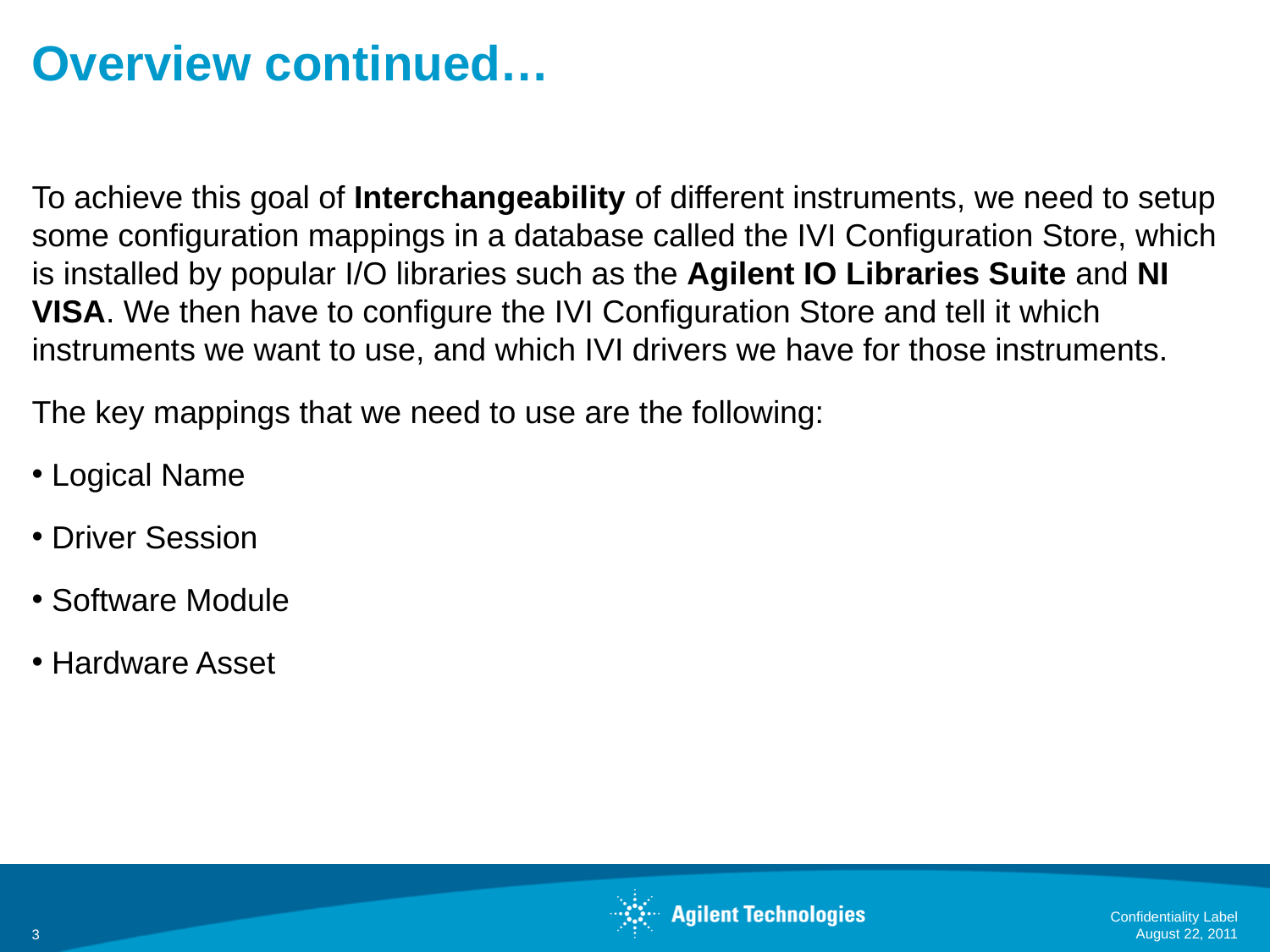

# Overview continued…
To achieve this goal of Interchangeability of different instruments, we need to setup some configuration mappings in a database called the IVI Configuration Store, which is installed by popular I/O libraries such as the Agilent IO Libraries Suite and NI VISA. We then have to configure the IVI Configuration Store and tell it which instruments we want to use, and which IVI drivers we have for those instruments.
The key mappings that we need to use are the following:
 Logical Name
 Driver Session
 Software Module
 Hardware Asset

Confidentiality Label
August 22, 2011
3